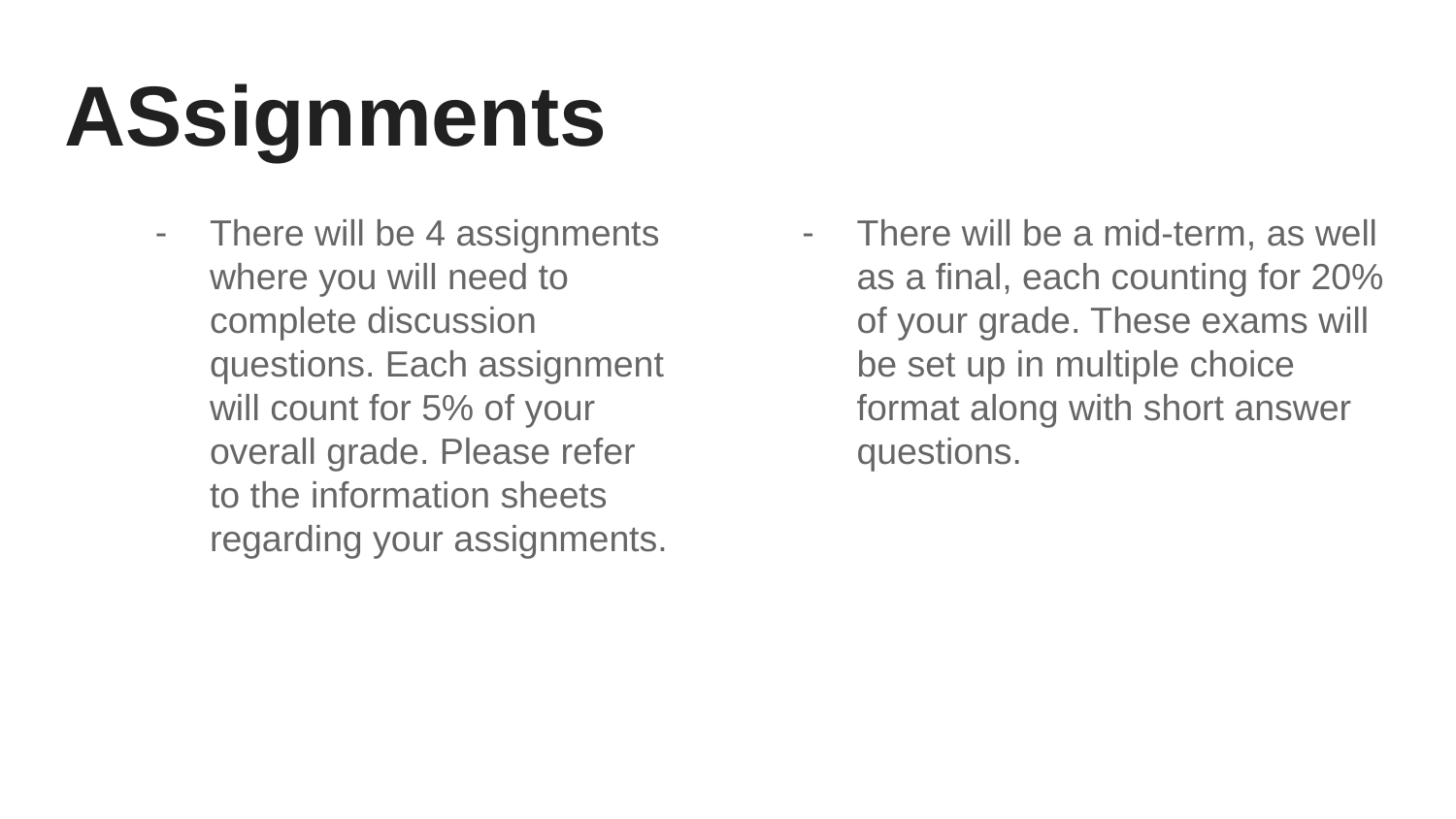

# ASsignments
There will be 4 assignments where you will need to complete discussion questions. Each assignment will count for 5% of your overall grade. Please refer to the information sheets regarding your assignments.
There will be a mid-term, as well as a final, each counting for 20% of your grade. These exams will be set up in multiple choice format along with short answer questions.